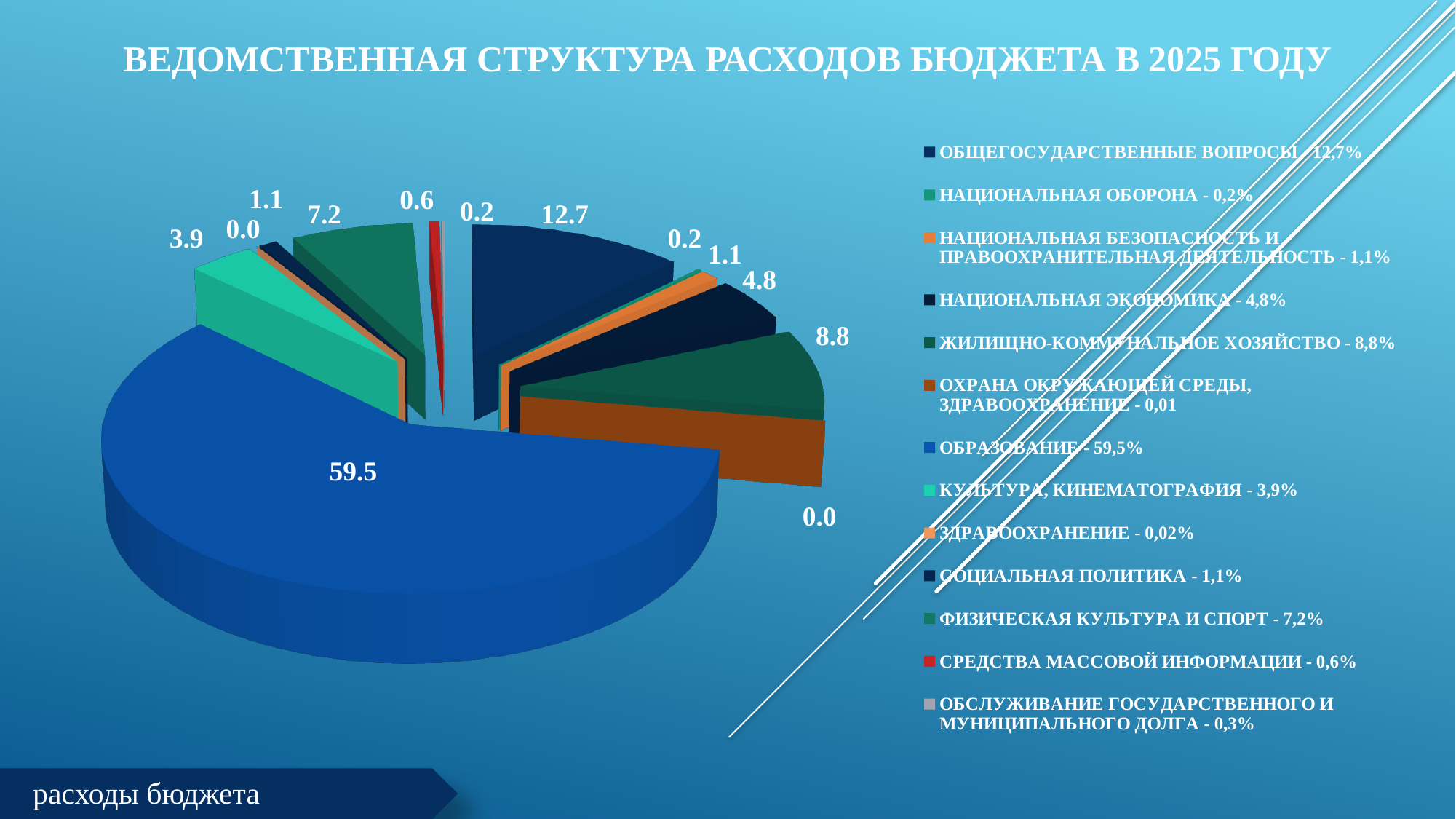

# ВЕДОМСТВЕННАЯ СТРУКТУРА расходов бюджета в 2025 году

[unsupported chart]

расходы бюджета